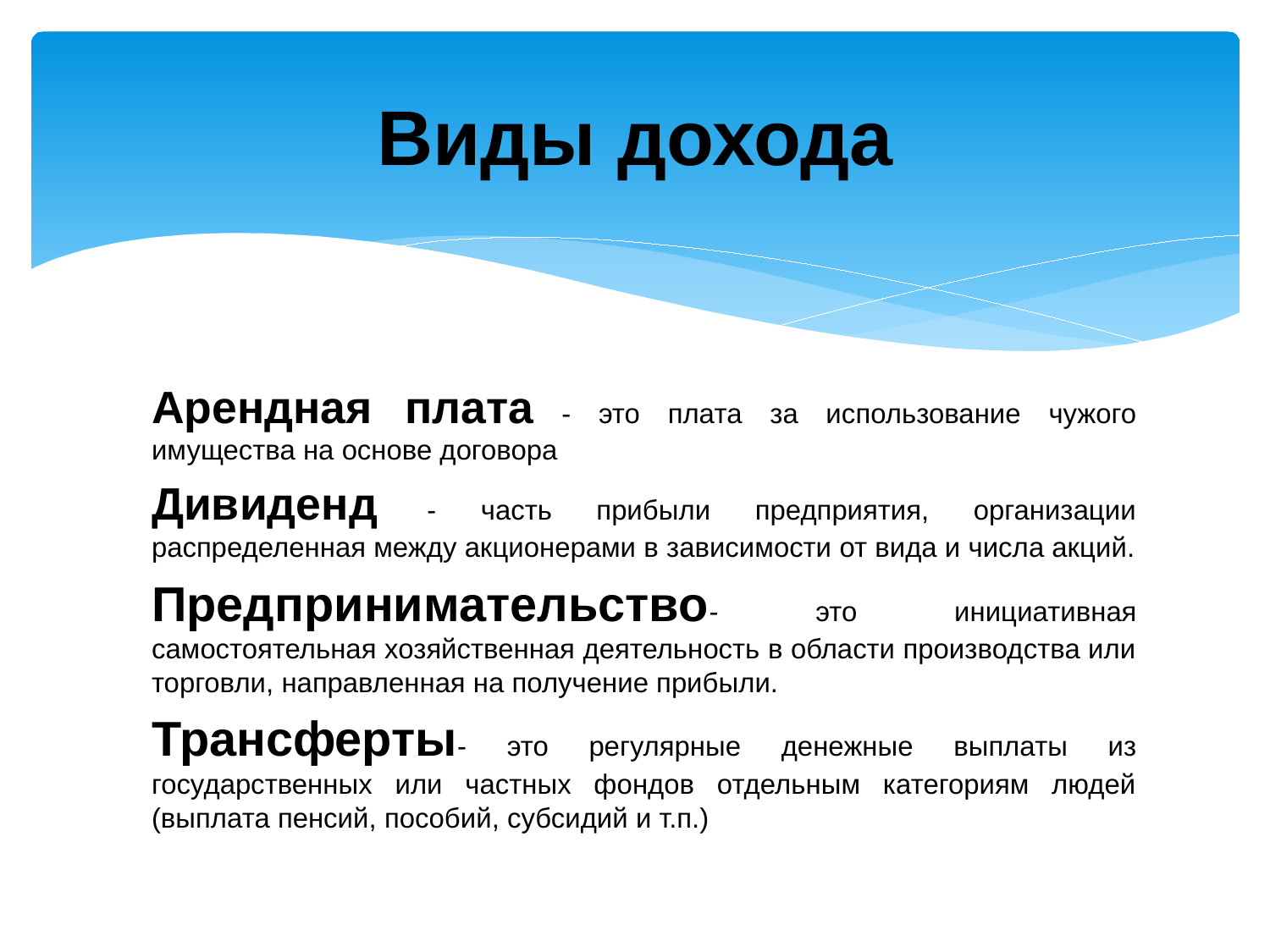

# Виды дохода
Арендная плата - это плата за использование чужого имущества на основе договора
Дивиденд - часть прибыли предприятия, организации распределенная между акционерами в зависимости от вида и числа акций.
Предпринимательство- это инициативная самостоятельная хозяйственная деятельность в области производства или торговли, направленная на получение прибыли.
Трансферты- это регулярные денежные выплаты из государственных или частных фондов отдельным категориям людей (выплата пенсий, пособий, субсидий и т.п.)